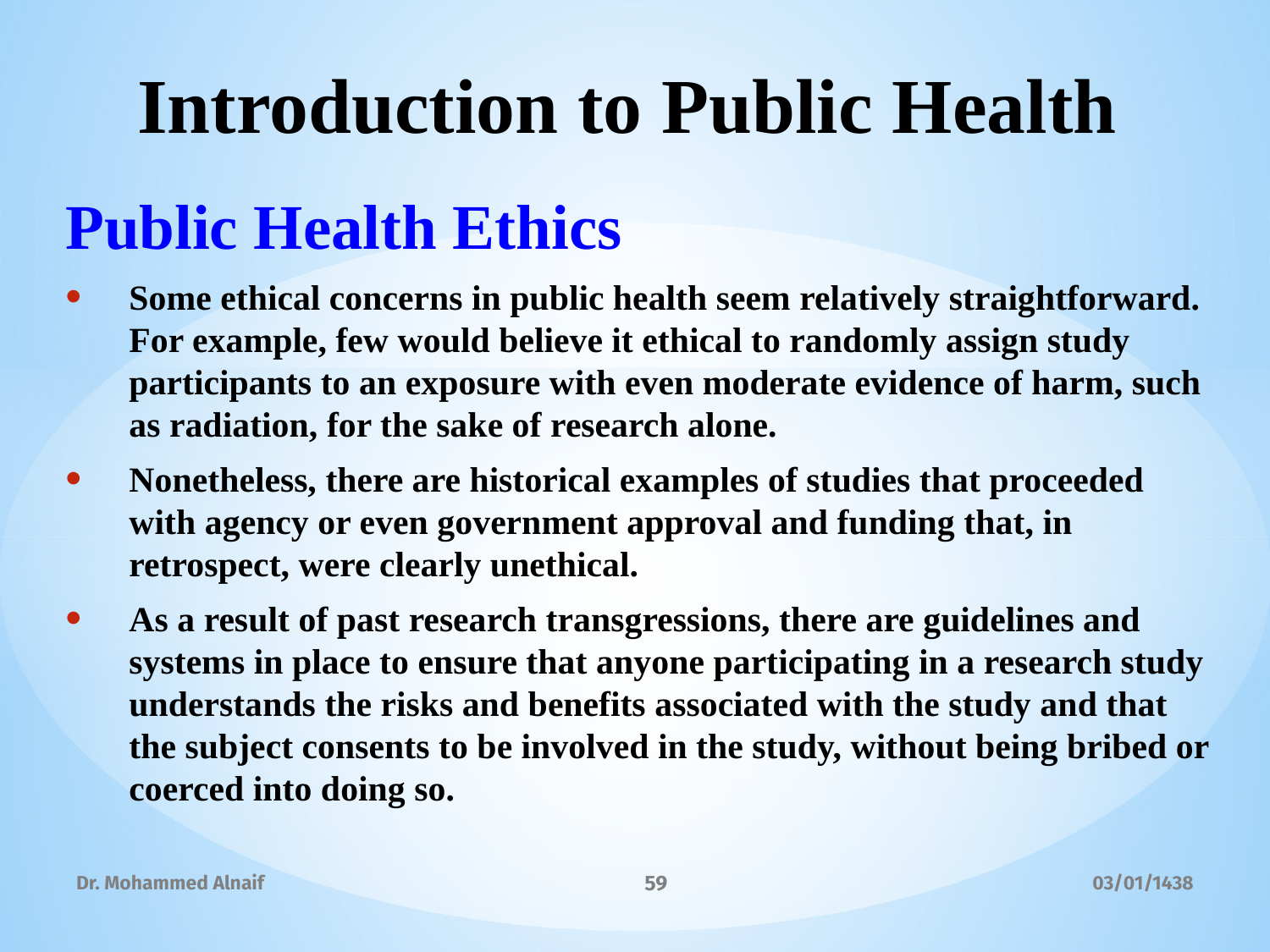

# Introduction to Public Health
Public Health Ethics
Some ethical concerns in public health seem relatively straightforward. For example, few would believe it ethical to randomly assign study participants to an exposure with even moderate evidence of harm, such as radiation, for the sake of research alone.
Nonetheless, there are historical examples of studies that proceeded with agency or even government approval and funding that, in retrospect, were clearly unethical.
As a result of past research transgressions, there are guidelines and systems in place to ensure that anyone participating in a research study understands the risks and benefits associated with the study and that the subject consents to be involved in the study, without being bribed or coerced into doing so.
Dr. Mohammed Alnaif
59
03/01/1438